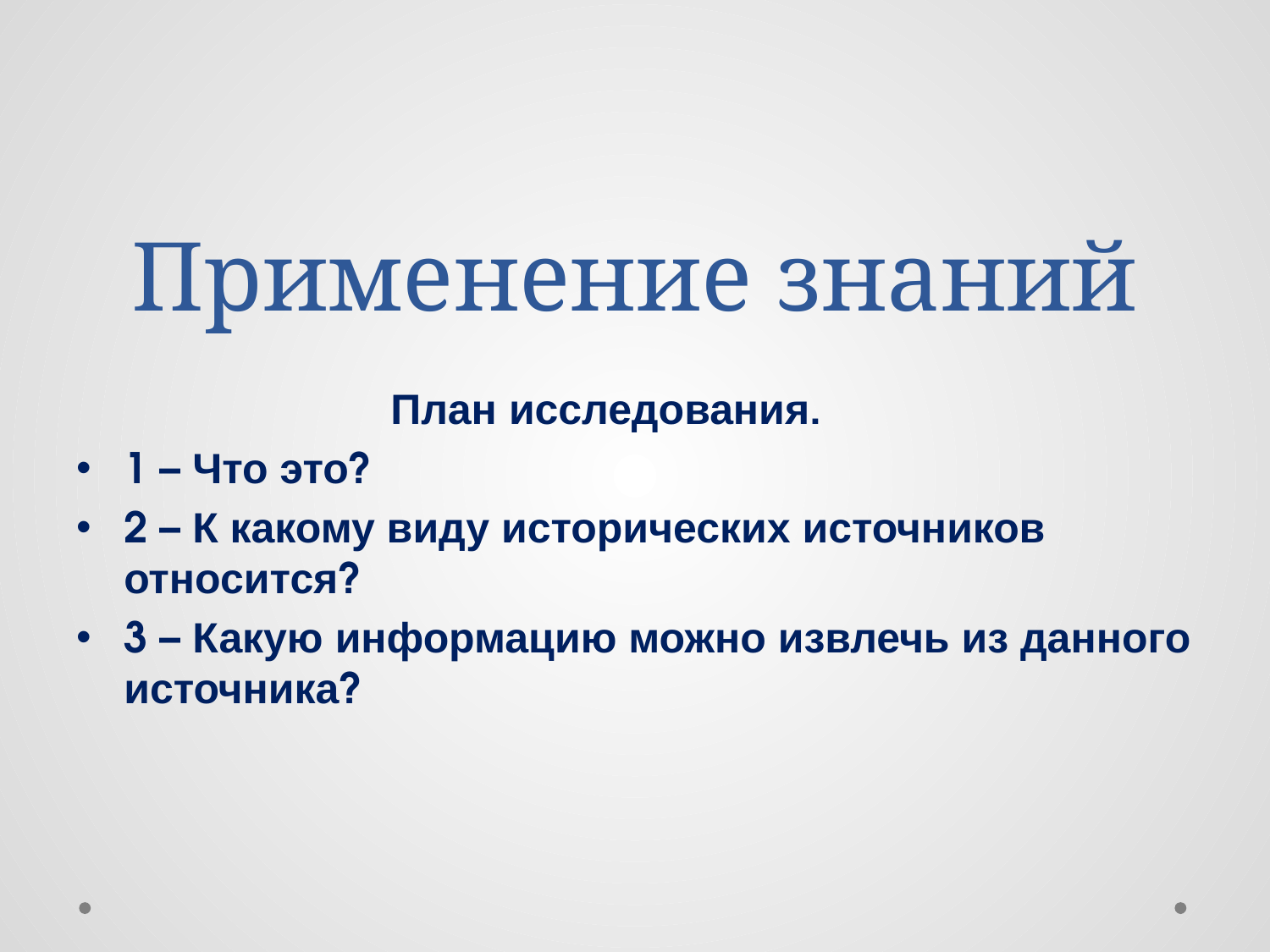

# Применение знаний
                           План исследования.
1 – Что это?
2 – К какому виду исторических источников относится?
3 – Какую информацию можно извлечь из данного источника?